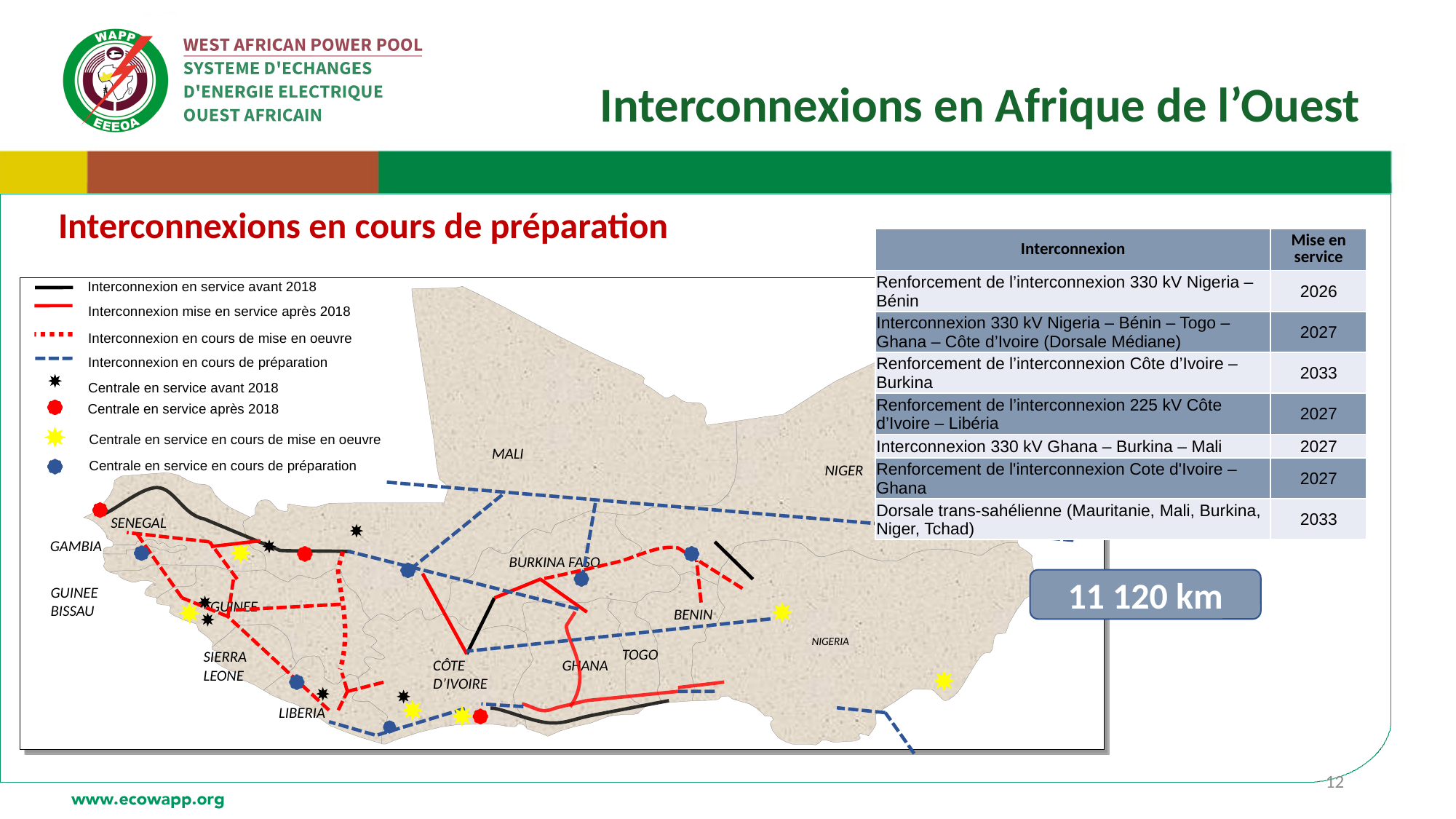

Interconnexions en Afrique de l’Ouest
Interconnexions en cours de préparation
| Interconnexion | Mise en service |
| --- | --- |
| Renforcement de l’interconnexion 330 kV Nigeria – Bénin | 2026 |
| Interconnexion 330 kV Nigeria – Bénin – Togo – Ghana – Côte d’Ivoire (Dorsale Médiane) | 2027 |
| Renforcement de l’interconnexion Côte d’Ivoire – Burkina | 2033 |
| Renforcement de l’interconnexion 225 kV Côte d’Ivoire – Libéria | 2027 |
| Interconnexion 330 kV Ghana – Burkina – Mali | 2027 |
| Renforcement de l'interconnexion Cote d'Ivoire – Ghana | 2027 |
| Dorsale trans-sahélienne (Mauritanie, Mali, Burkina, Niger, Tchad) | 2033 |
Interconnexion en service avant 2018

MALI
NIGER

SENEGAL

GAMBIA

BURKINA FASO

GUINEE
BISSAU
GUINEE

BENIN

NIGERIA
TOGO
SIERRA
LEONE
CÔTE
D’IVOIRE
GHANA

LIBERIA

Interconnexion mise en service après 2018

Interconnexion en cours de mise en oeuvre

Interconnexion en cours de préparation

Centrale en service avant 2018
Centrale en service après 2018

Centrale en service en cours de mise en oeuvre
Centrale en service en cours de préparation

11 120 km

12